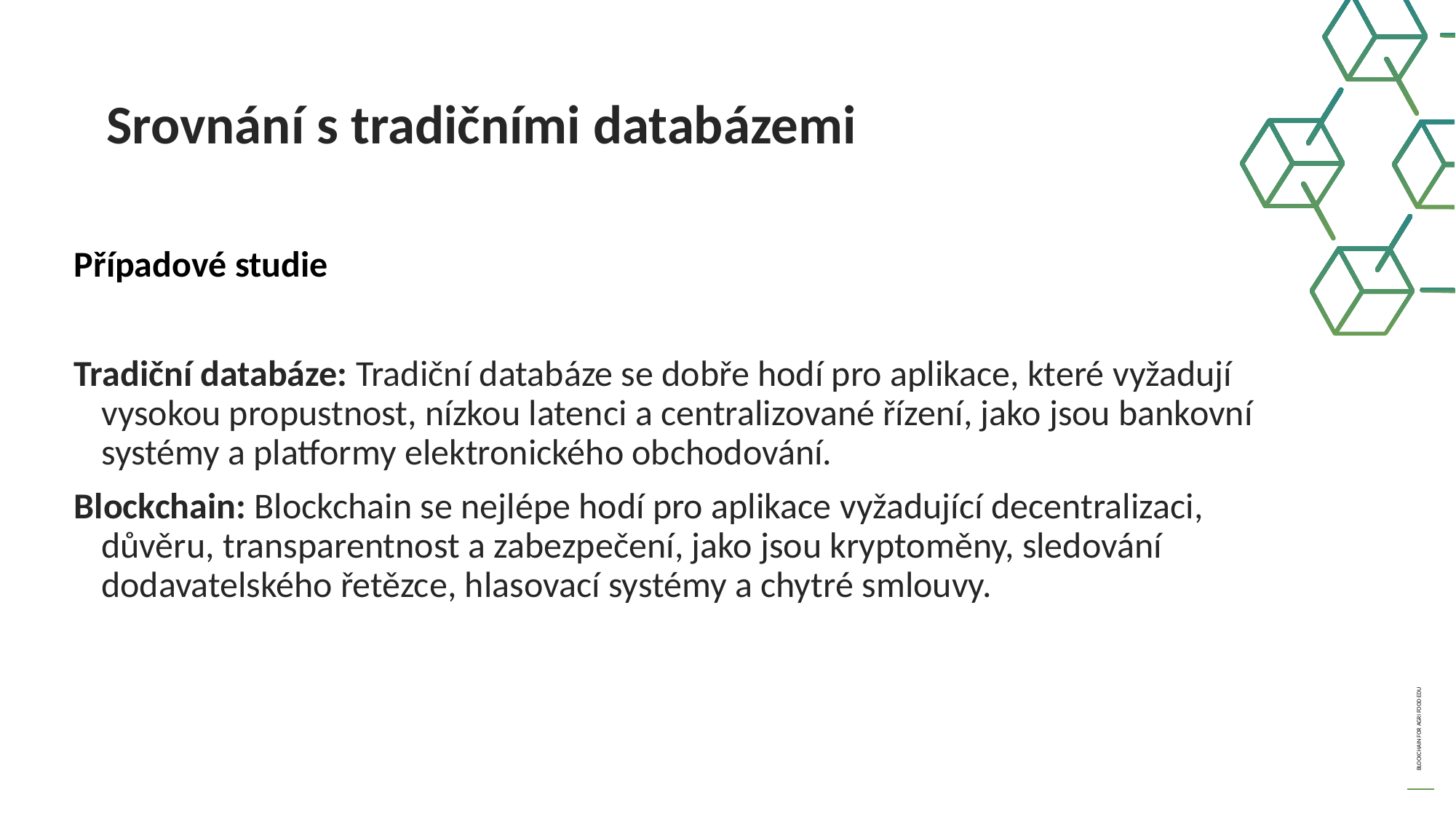

Srovnání s tradičními databázemi
Případové studie

Tradiční databáze: Tradiční databáze se dobře hodí pro aplikace, které vyžadují vysokou propustnost, nízkou latenci a centralizované řízení, jako jsou bankovní systémy a platformy elektronického obchodování.
Blockchain: Blockchain se nejlépe hodí pro aplikace vyžadující decentralizaci, důvěru, transparentnost a zabezpečení, jako jsou kryptoměny, sledování dodavatelského řetězce, hlasovací systémy a chytré smlouvy.